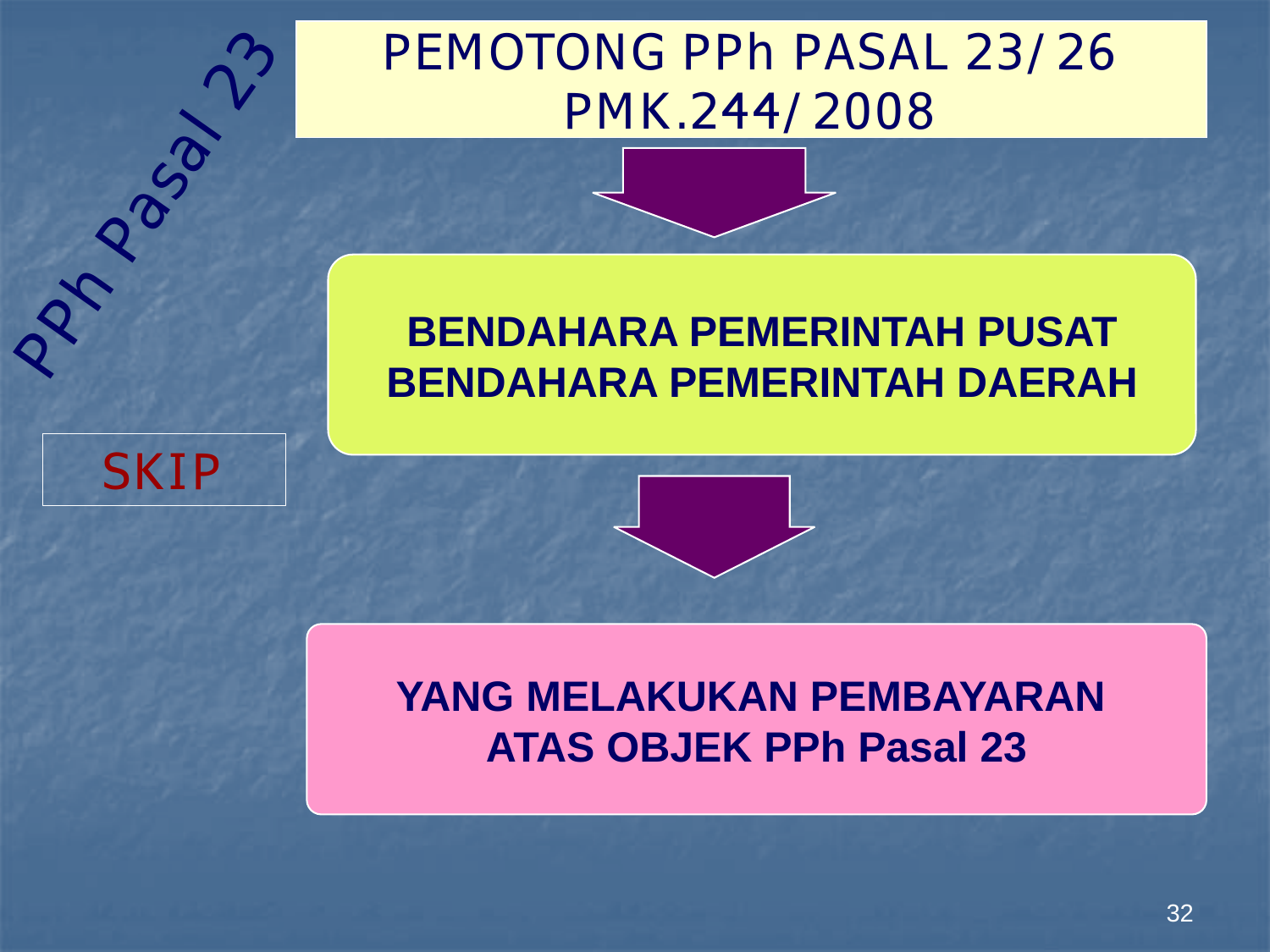

# PEMOTONG PPh PASAL 23/26 PMK.244/2008

PPh Pasal 23
BENDAHARA PEMERINTAH PUSAT
BENDAHARA PEMERINTAH DAERAH
SKIP

YANG MELAKUKAN PEMBAYARAN
ATAS OBJEK PPh Pasal 23

32